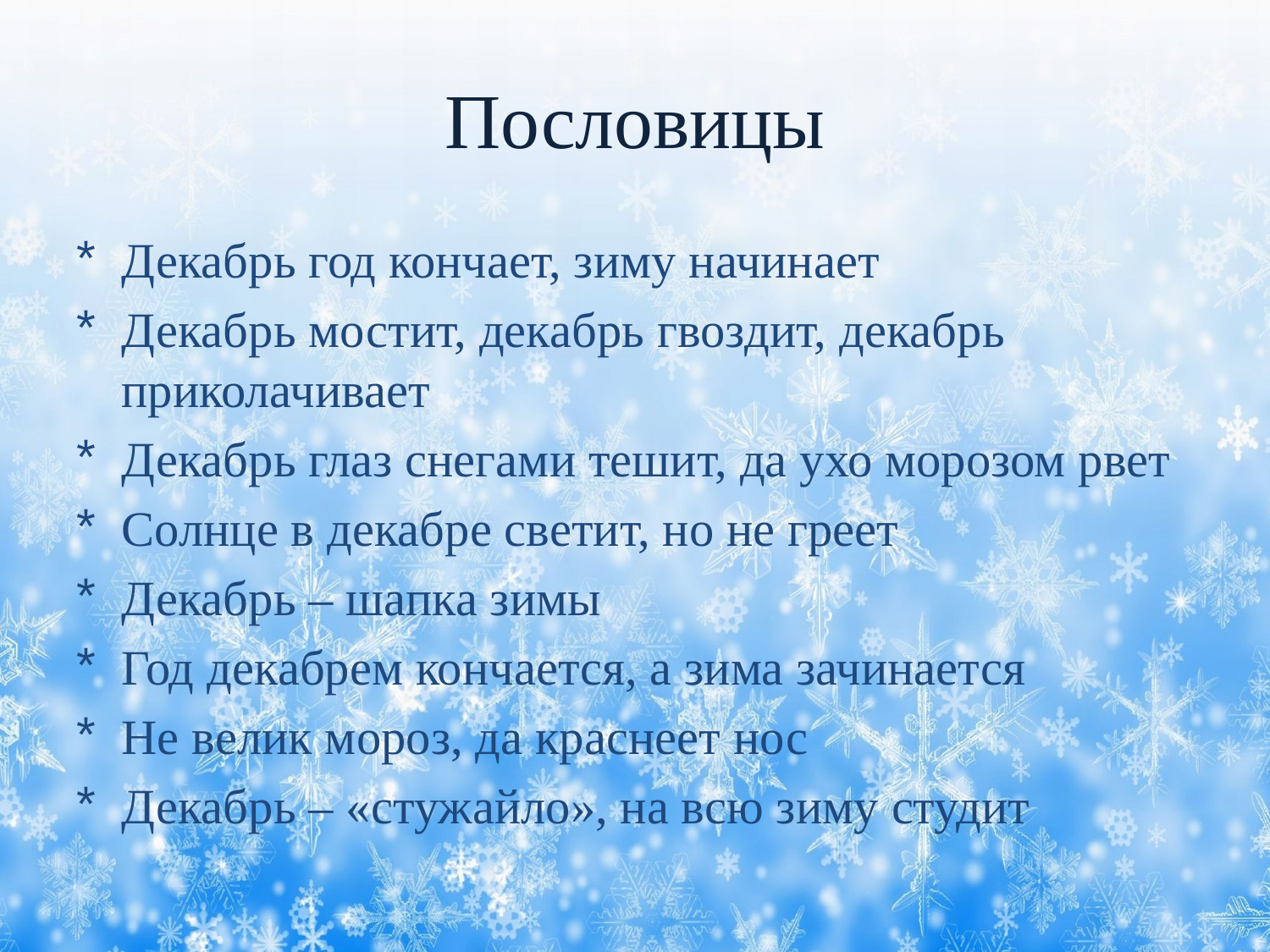

# Пословицы
Декабрь год кончает, зиму начинает
Декабрь мостит, декабрь гвоздит, декабрь приколачивает
Декабрь глаз снегами тешит, да ухо морозом рвет
Солнце в декабре светит, но не греет
Декабрь – шапка зимы
Год декабрем кончается, а зима зачинается
Не велик мороз, да краснеет нос
Декабрь – «стужайло», на всю зиму студит